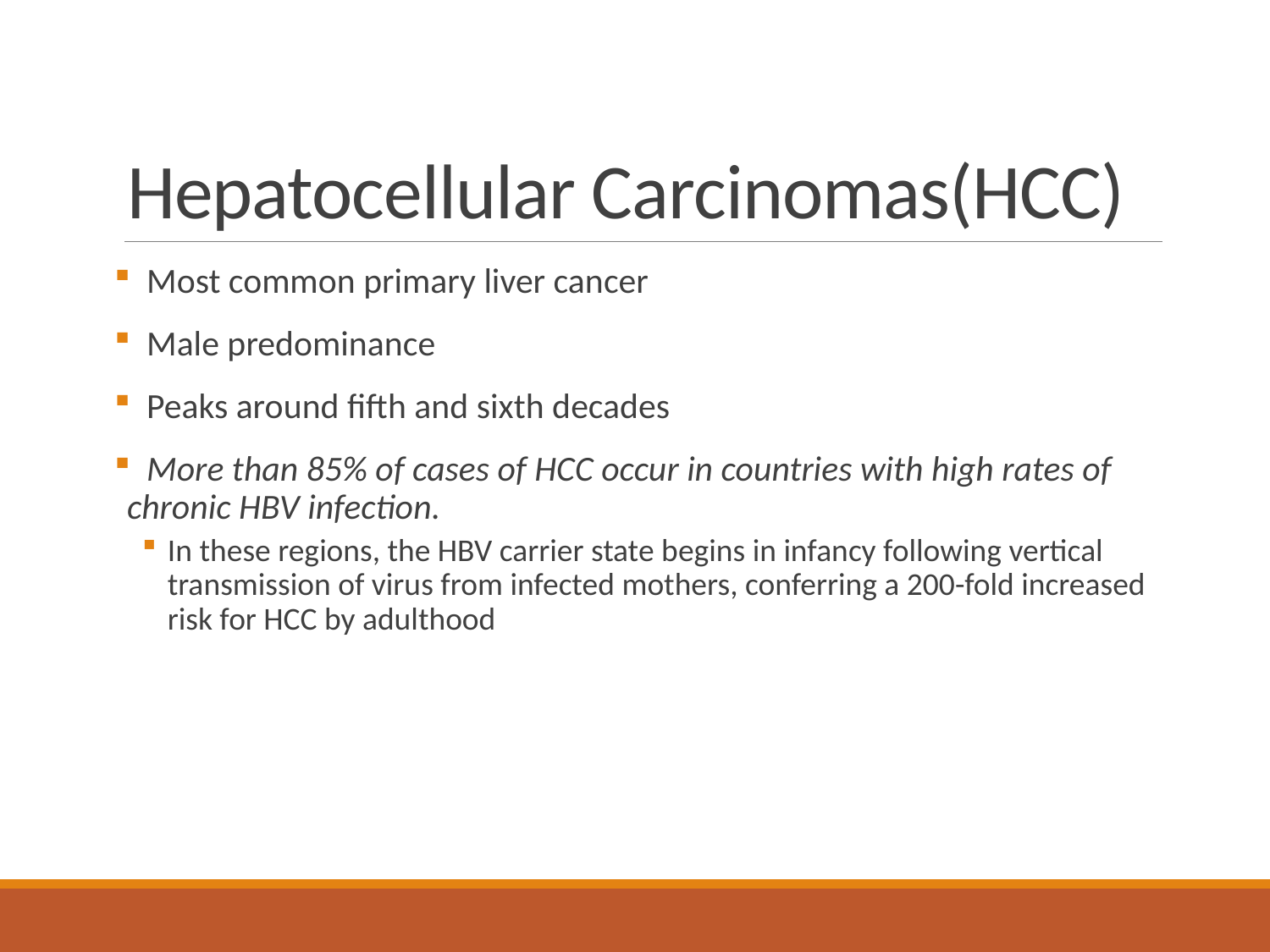

# Hepatocellular Carcinomas(HCC)
  Most common primary liver cancer
  Male predominance
  Peaks around fifth and sixth decades
  More than 85% of cases of HCC occur in countries with high rates of   chronic HBV infection.
In these regions, the HBV carrier state begins in infancy following vertical transmission of virus from infected mothers, conferring a 200-fold increased risk for HCC by adulthood